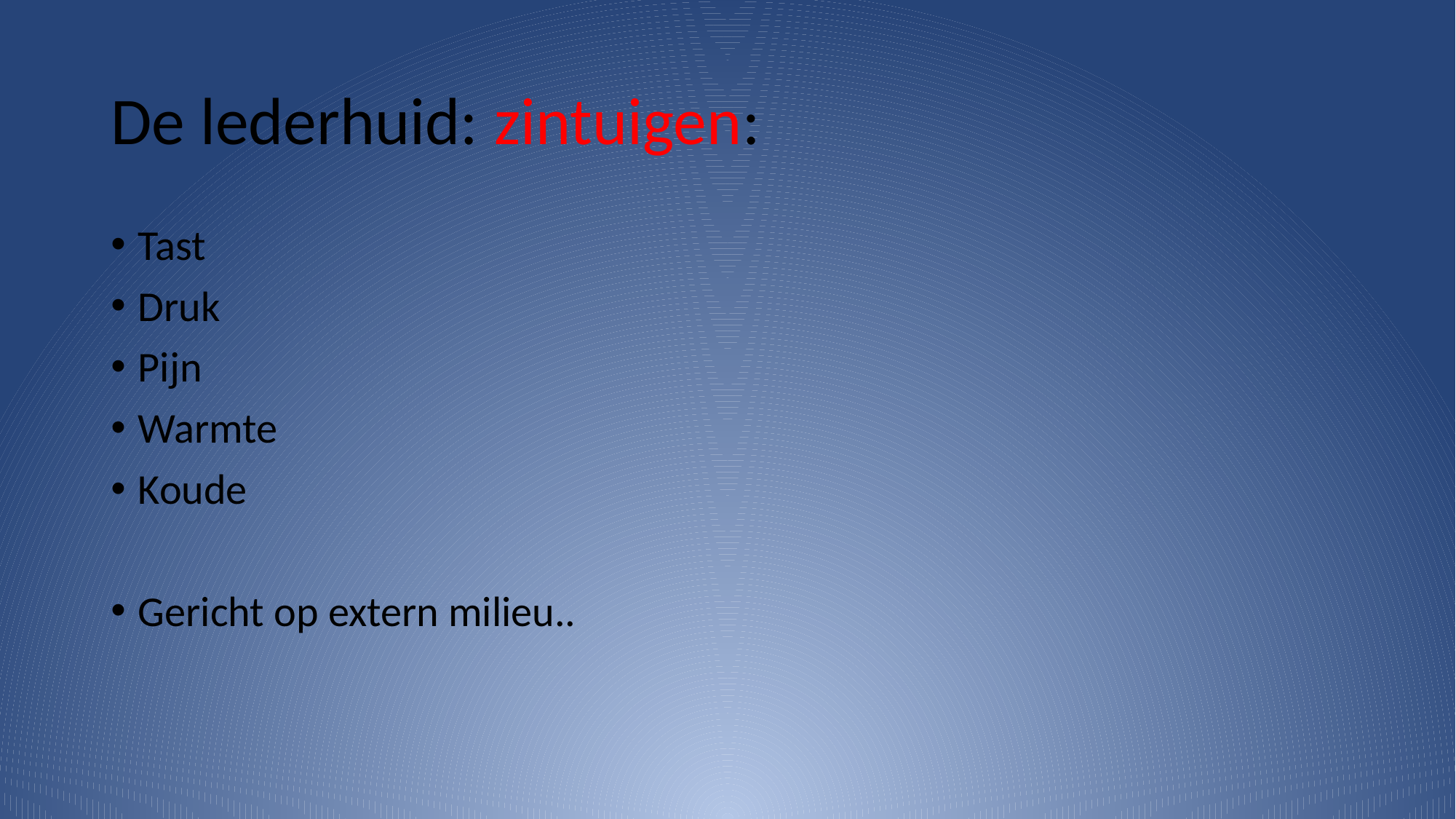

# De lederhuid: zintuigen:
Tast
Druk
Pijn
Warmte
Koude

Gericht op extern milieu..